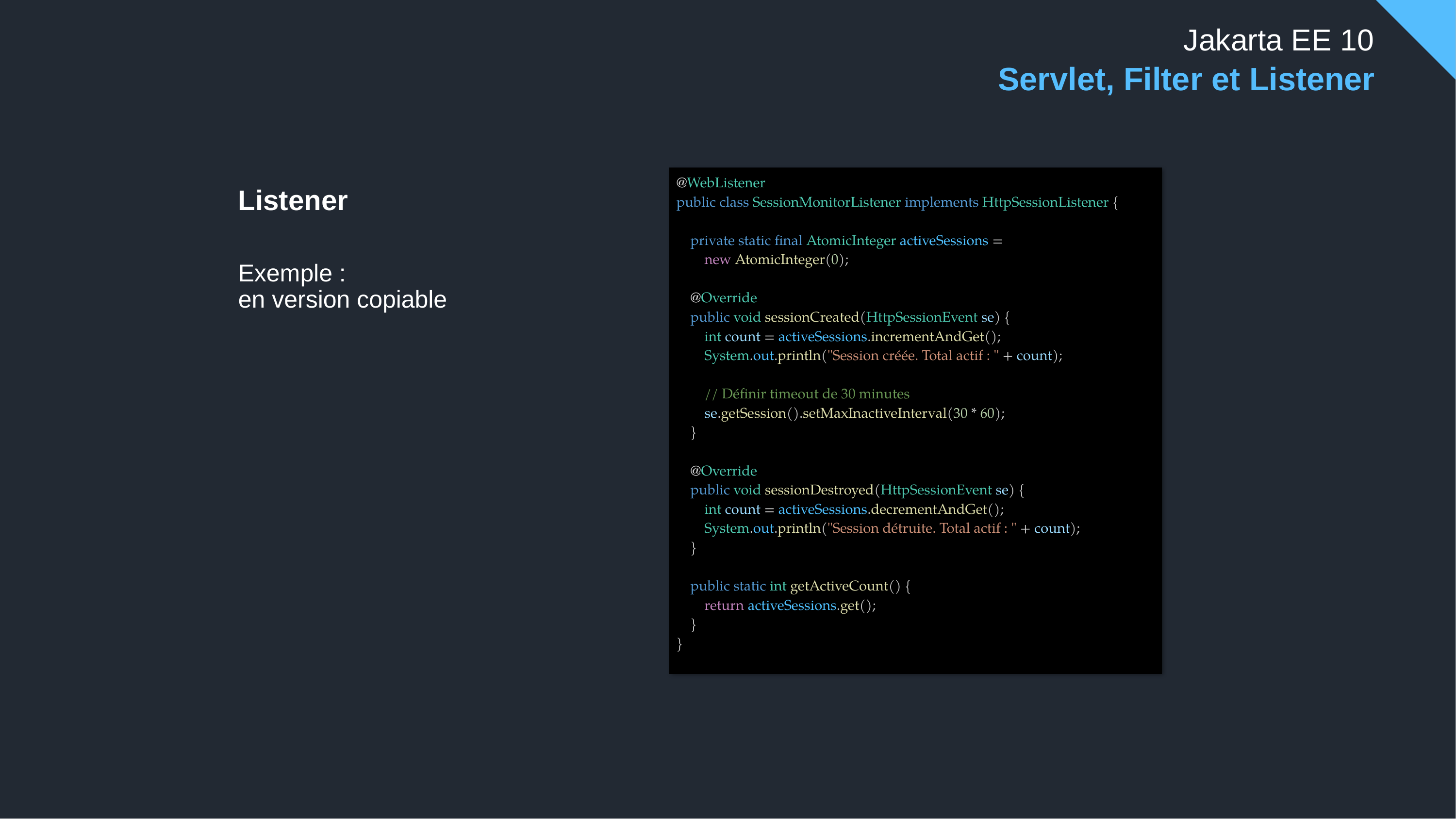

# Jakarta EE 10
Servlet, Filter et Listener
@WebListener
public class SessionMonitorListener implements HttpSessionListener {

    private static final AtomicInteger activeSessions =
        new AtomicInteger(0);

    @Override
    public void sessionCreated(HttpSessionEvent se) {
        int count = activeSessions.incrementAndGet();
        System.out.println("Session créée. Total actif : " + count);

        // Définir timeout de 30 minutes
        se.getSession().setMaxInactiveInterval(30 * 60);
    }

    @Override
    public void sessionDestroyed(HttpSessionEvent se) {
        int count = activeSessions.decrementAndGet();
        System.out.println("Session détruite. Total actif : " + count);
    }

    public static int getActiveCount() {
        return activeSessions.get();
    }
}

Listener

Exemple :
en version copiable